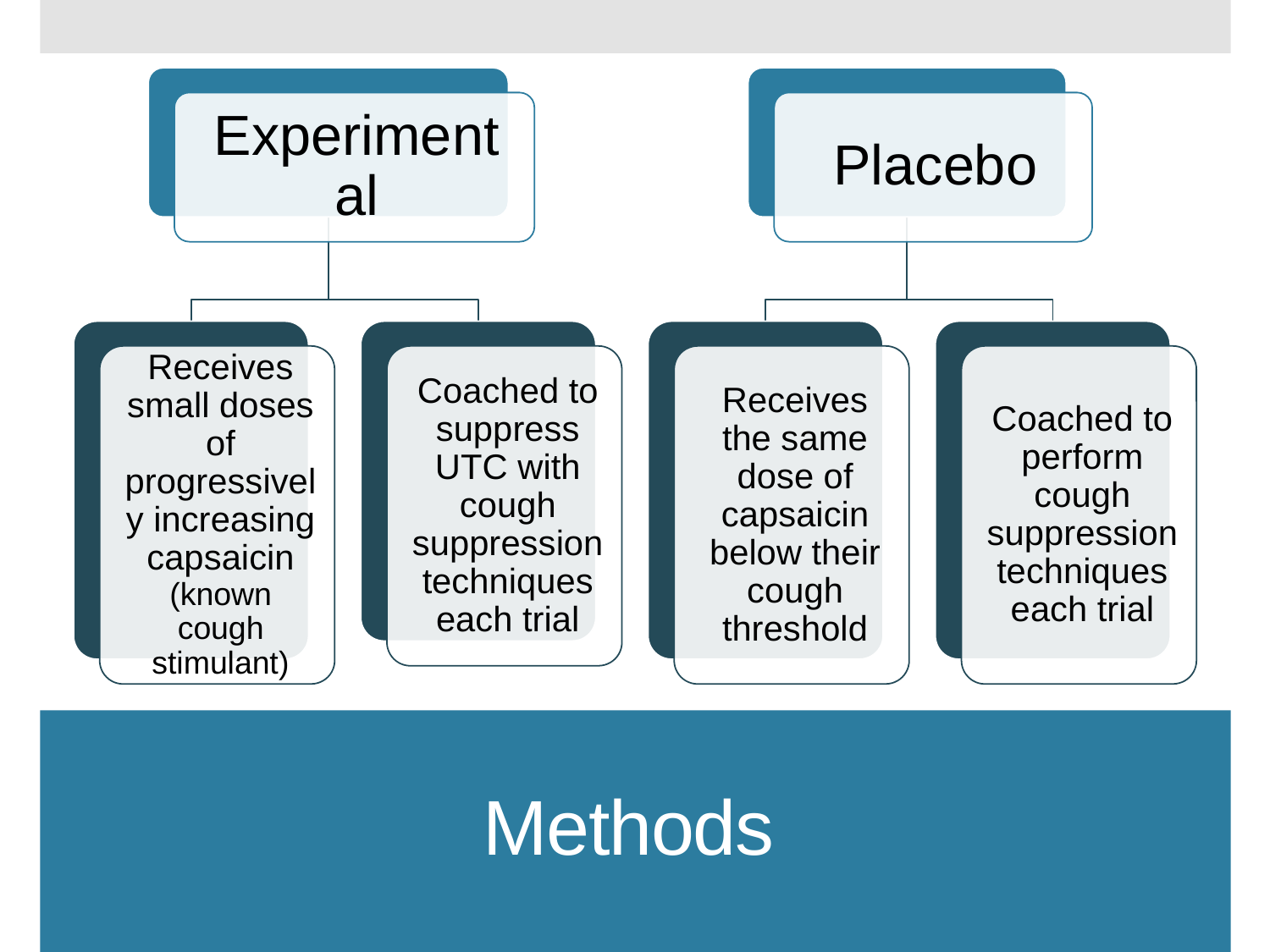

Experimental
Receives small doses of progressively increasing capsaicin (known cough stimulant)
Coached to suppress UTC with cough suppression techniques each trial
Placebo
Receives the same dose of capsaicin below their cough threshold
Coached to perform cough suppression techniques each trial

# Methods